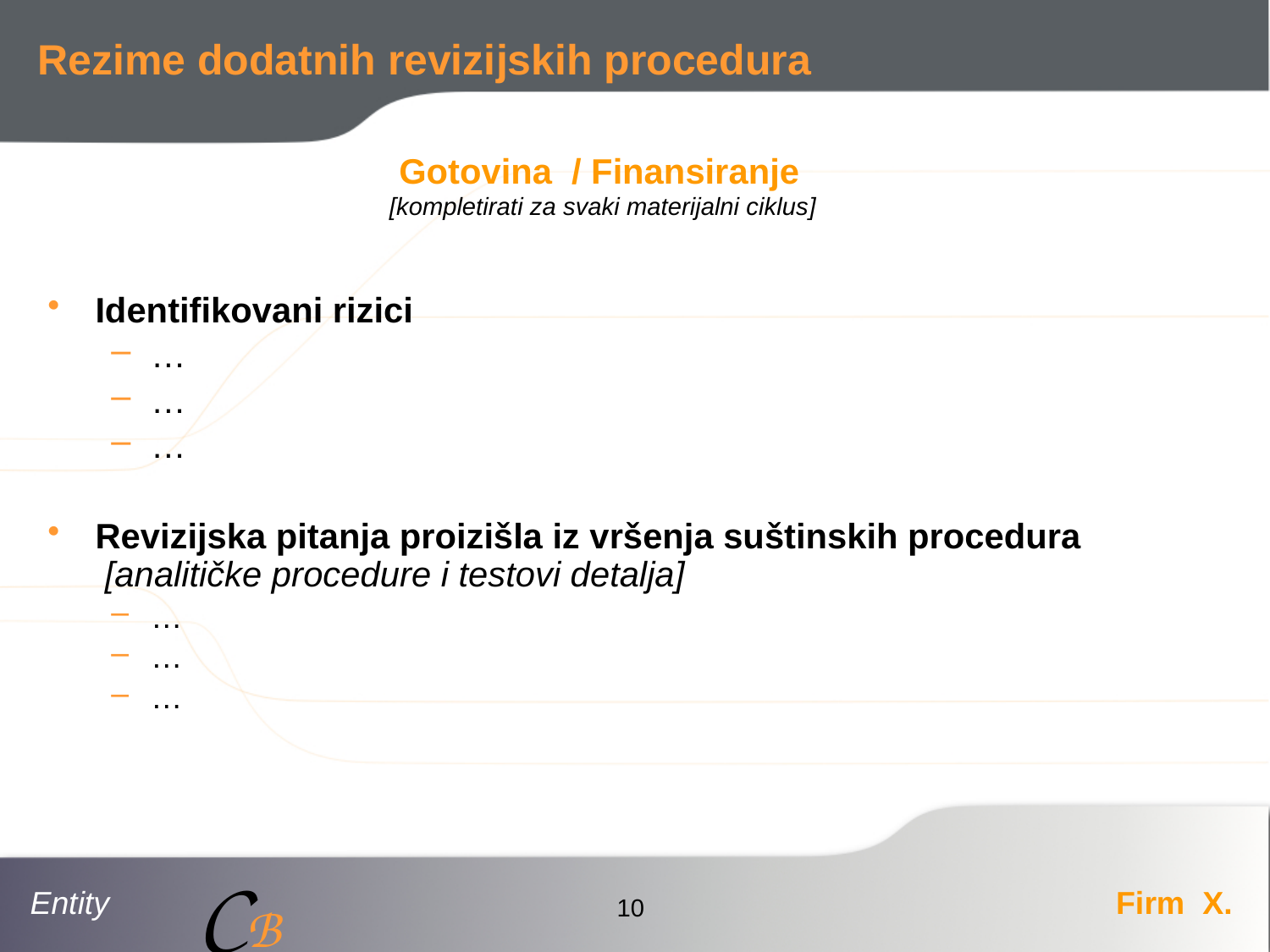

# Rezime dodatnih revizijskih procedura
Gotovina  / Finansiranje
 [kompletirati za svaki materijalni ciklus]
Identifikovani rizici
…
…
…

Revizijska pitanja proizišla iz vršenja suštinskih procedura
 [analitičke procedure i testovi detalja]
…
…
…

10